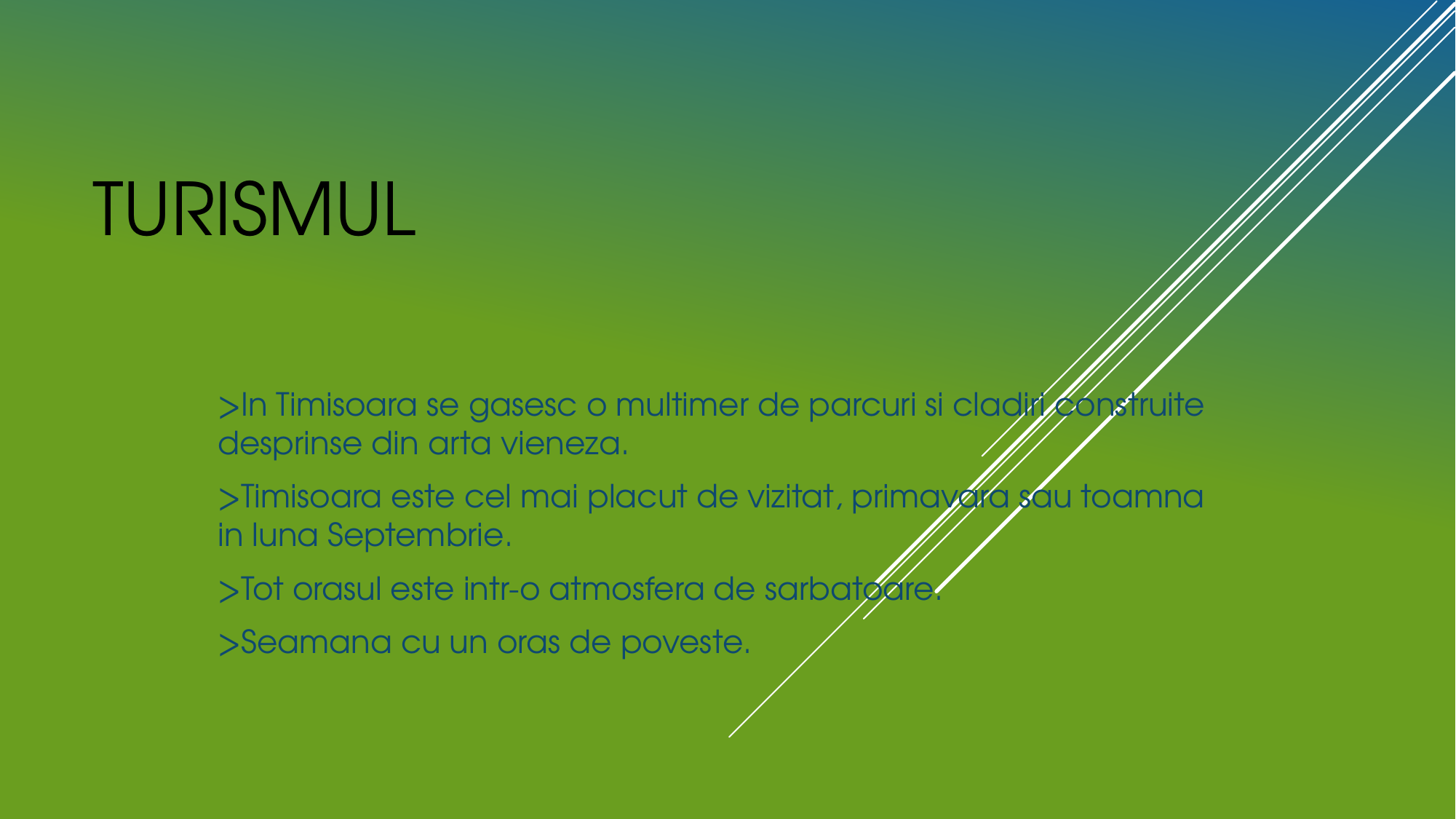

# Turismul
>In Timisoara se gasesc o multimer de parcuri si cladiri construite desprinse din arta vieneza.
>Timisoara este cel mai placut de vizitat, primavara sau toamna in luna Septembrie.
>Tot orasul este intr-o atmosfera de sarbatoare.
>Seamana cu un oras de poveste.